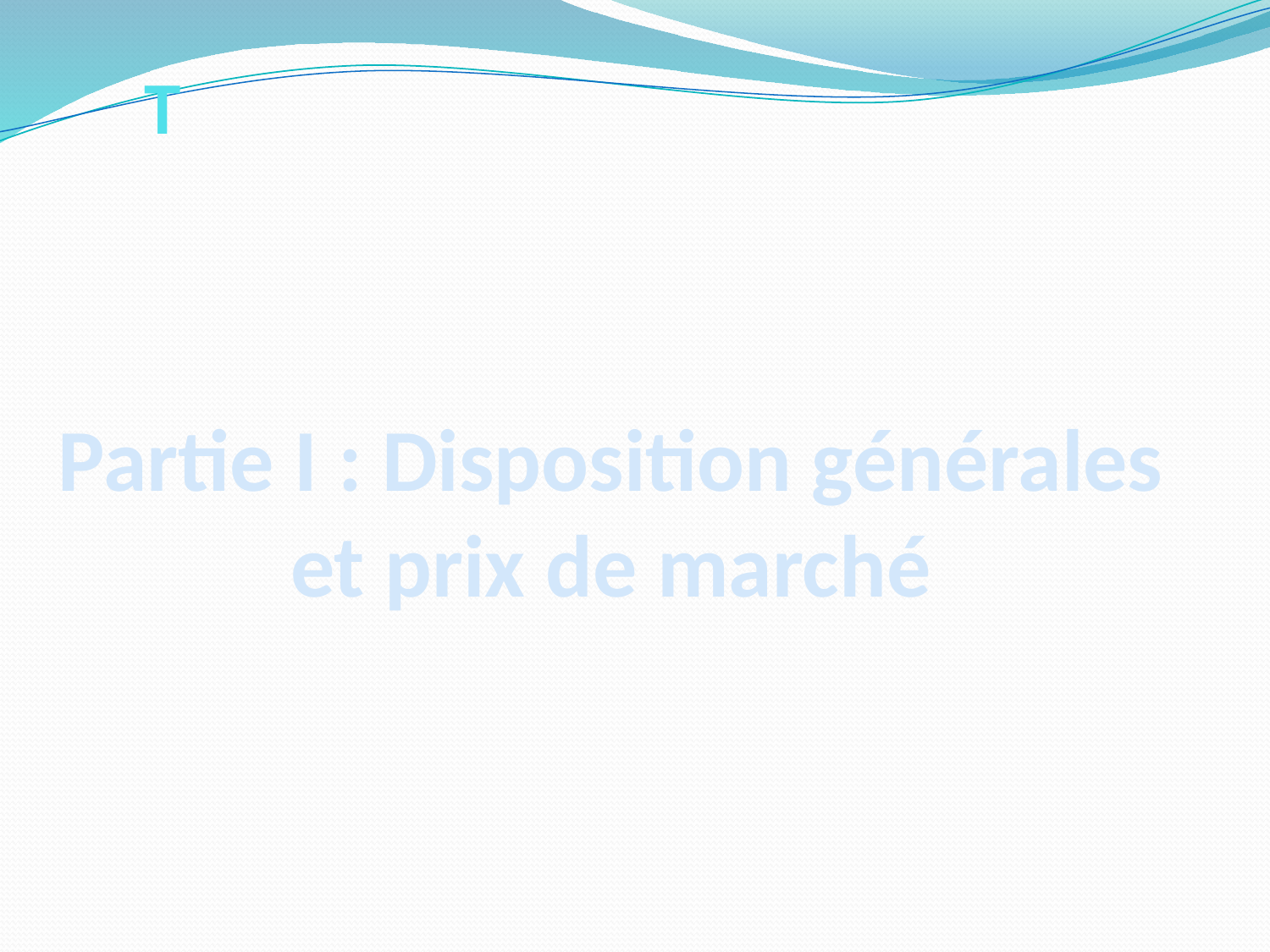

T
# Partie I : Disposition générales et prix de marché